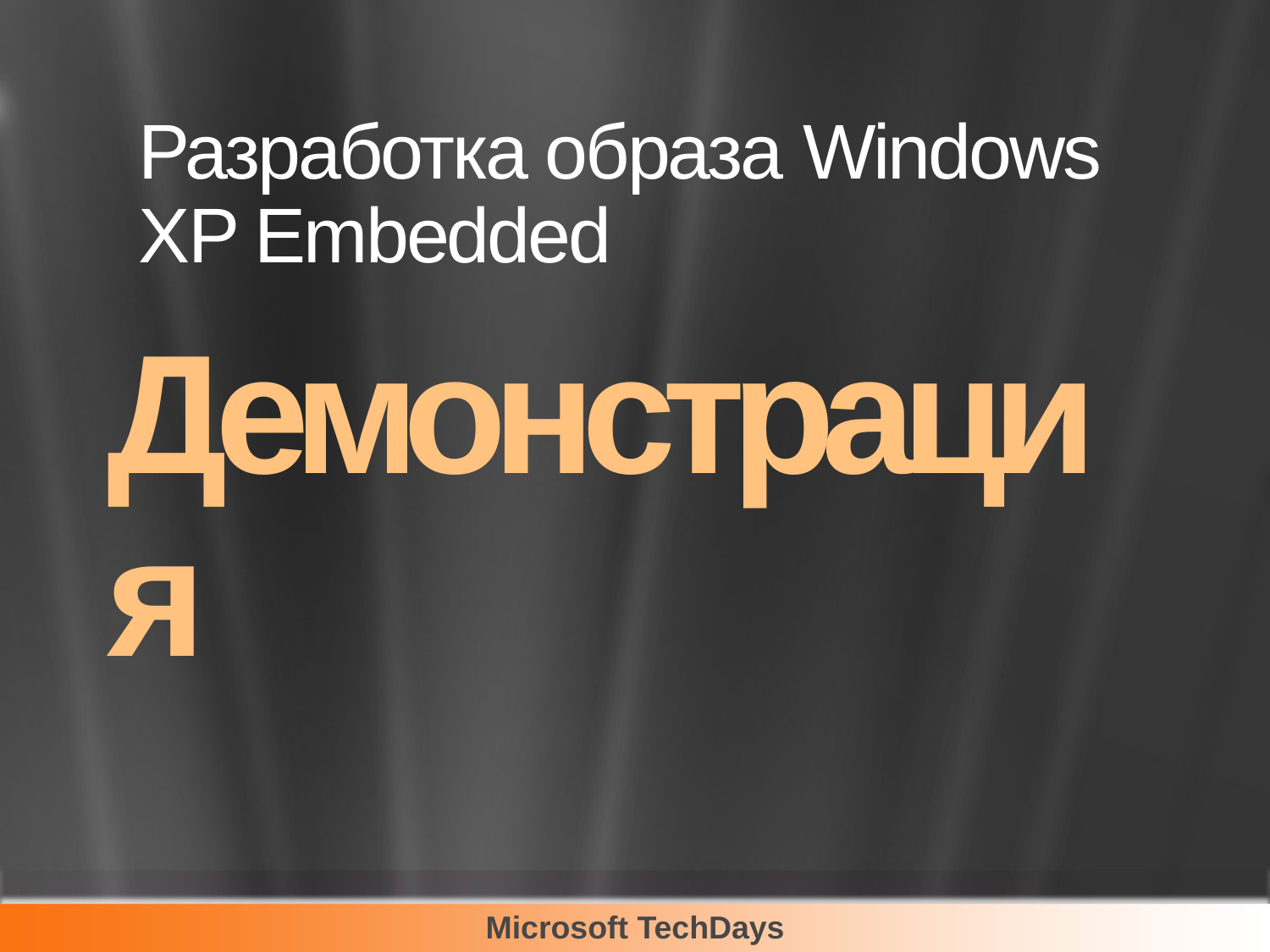

# Разработка образа Windows XP Embedded
Демонстрация